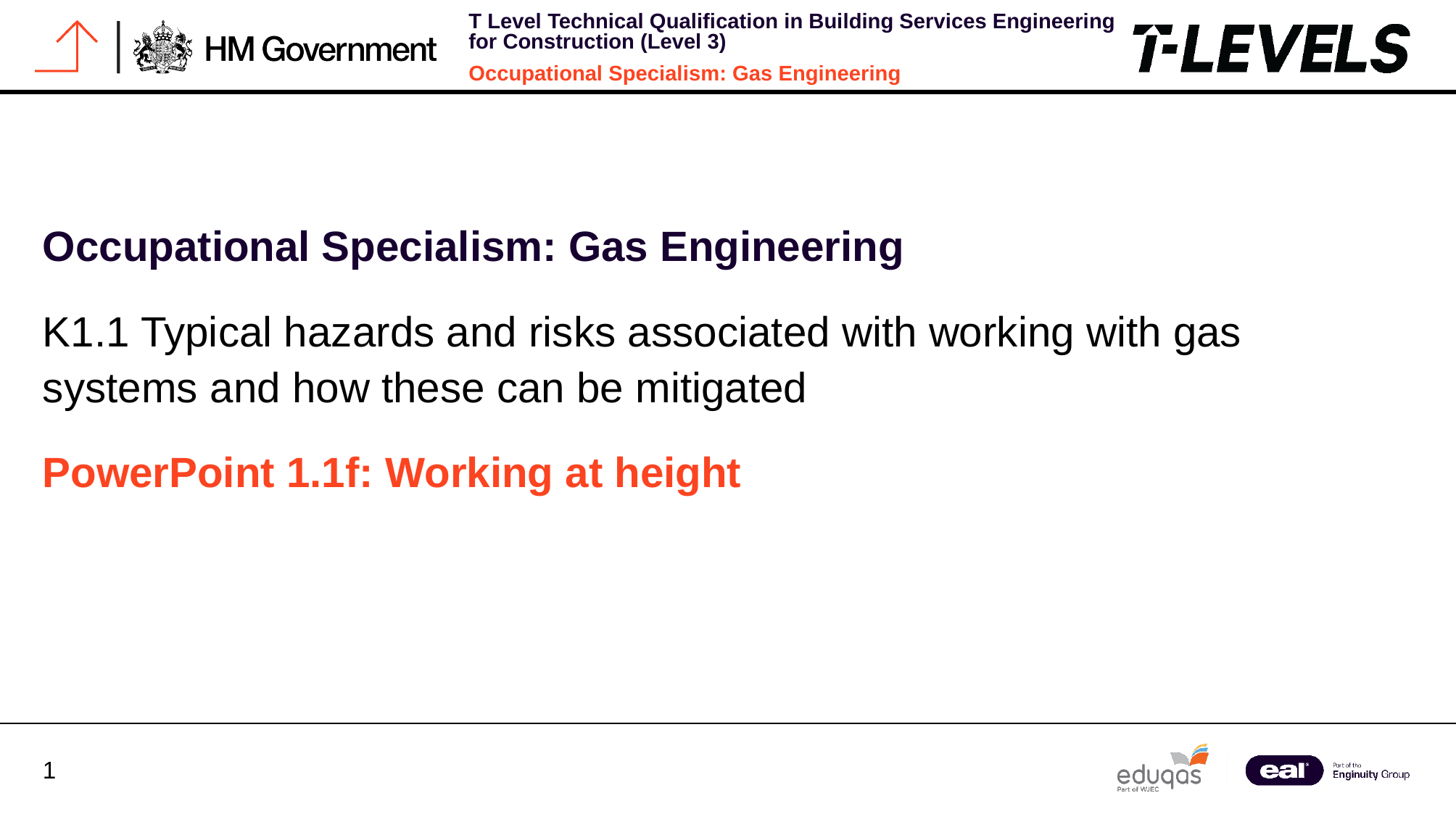

Occupational Specialism: Gas Engineering
K1.1 Typical hazards and risks associated with working with gas systems and how these can be mitigated
PowerPoint 1.1f: Working at height